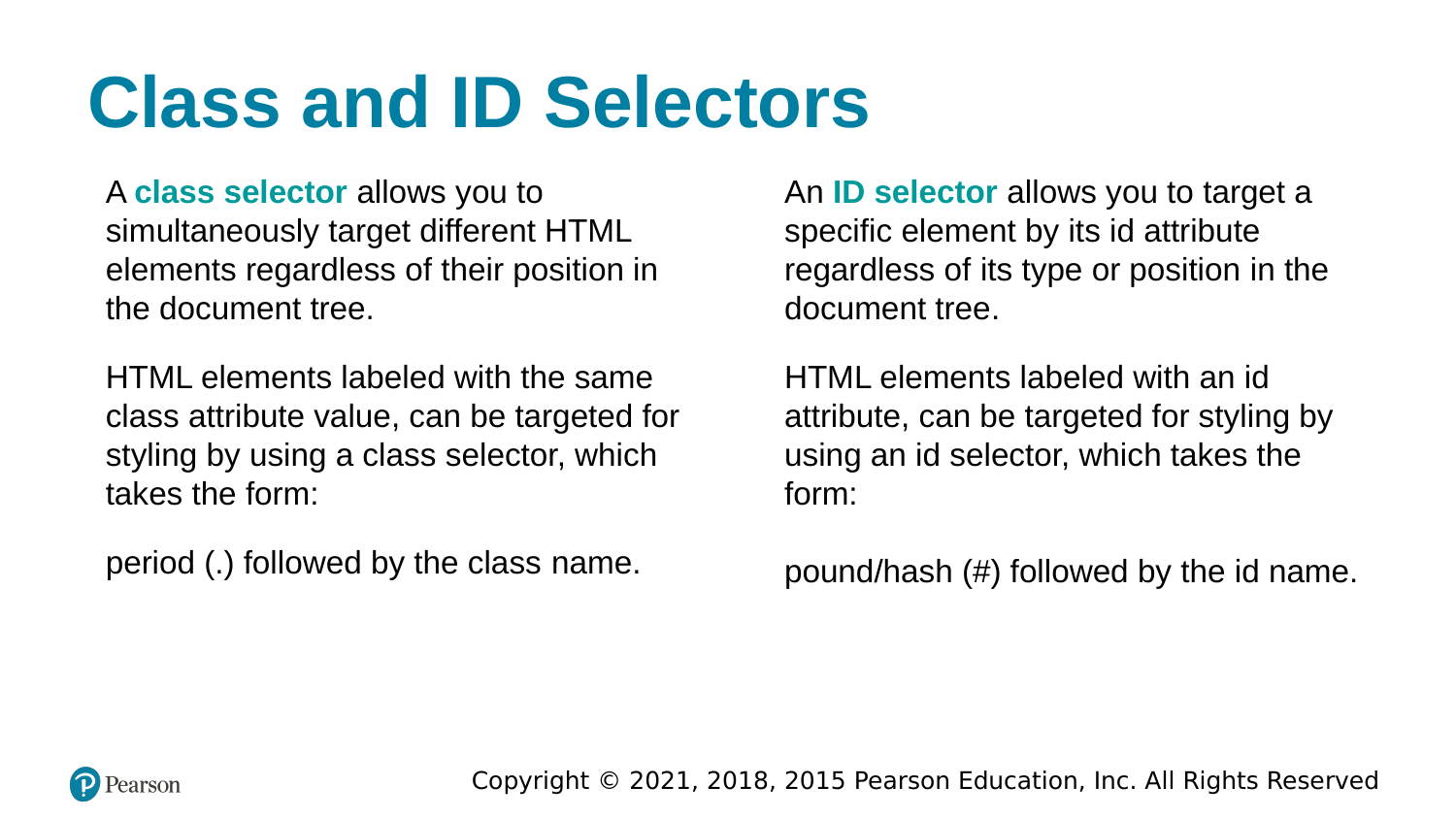

# Class and ID Selectors
A class selector allows you to simultaneously target different HTML elements regardless of their position in the document tree.
HTML elements labeled with the same class attribute value, can be targeted for styling by using a class selector, which takes the form:
period (.) followed by the class name.
An ID selector allows you to target a specific element by its id attribute regardless of its type or position in the document tree.
HTML elements labeled with an id attribute, can be targeted for styling by using an id selector, which takes the form:
pound/hash (#) followed by the id name.